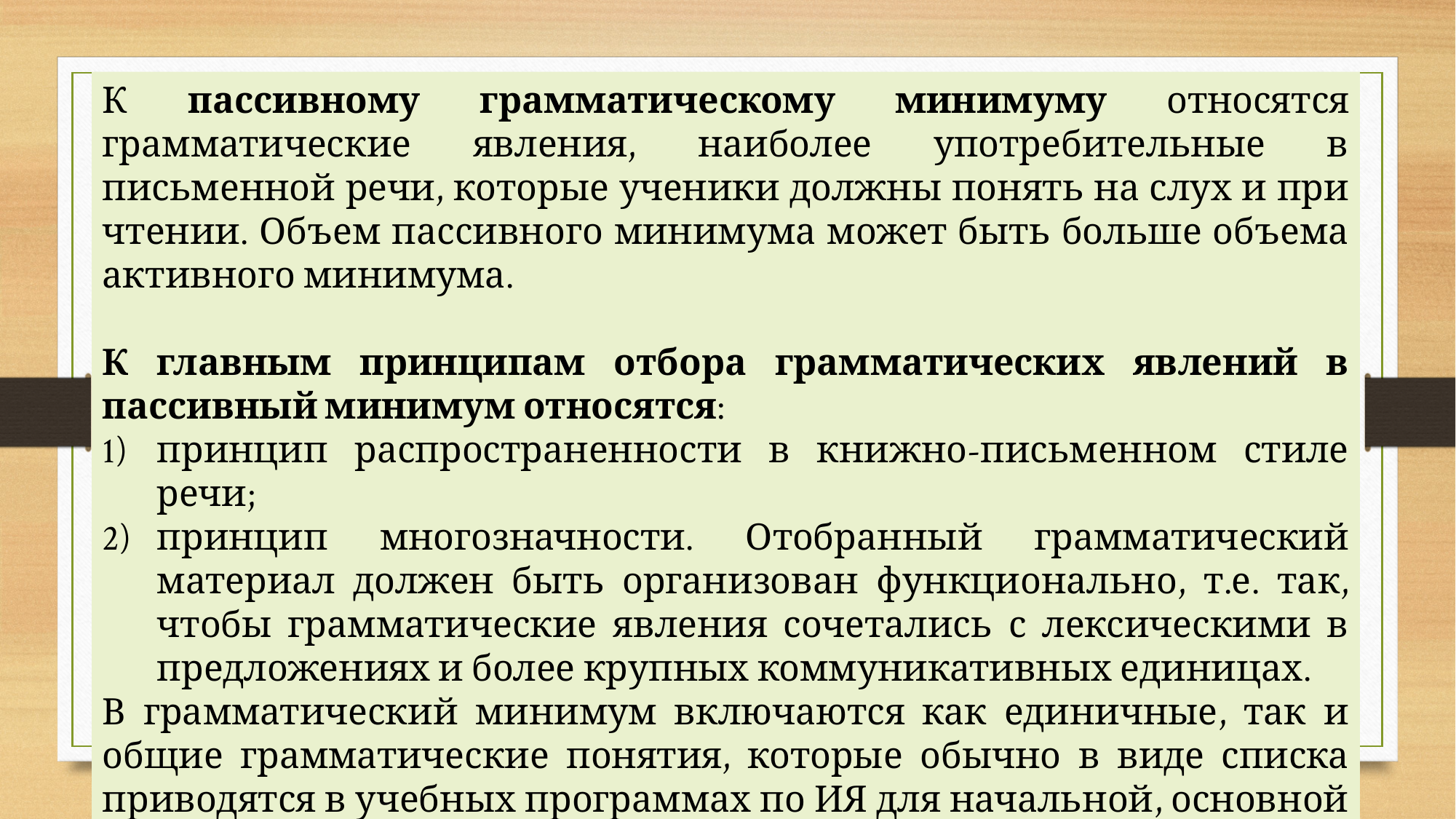

К пассивному грамматическому минимуму относятся грамматические явления, наиболее употребительные в письменной речи, которые ученики должны понять на слух и при чтении. Объем пассивного минимума может быть больше объема активного минимума.

К главным принципам отбора грамматических явлений в пассивный минимум относятся:
принцип распространенности в книжно-письменном стиле речи;
принцип многозначности. Отобранный грамматический материал должен быть организован функционально, т.е. так, чтобы грамматические явления сочетались с лексическими в предложениях и более крупных коммуникативных единицах.
В грамматический минимум включаются как единичные, так и общие грамматические понятия, которые обычно в виде списка приводятся в учебных программах по ИЯ для начальной, основной и полной средней школы.